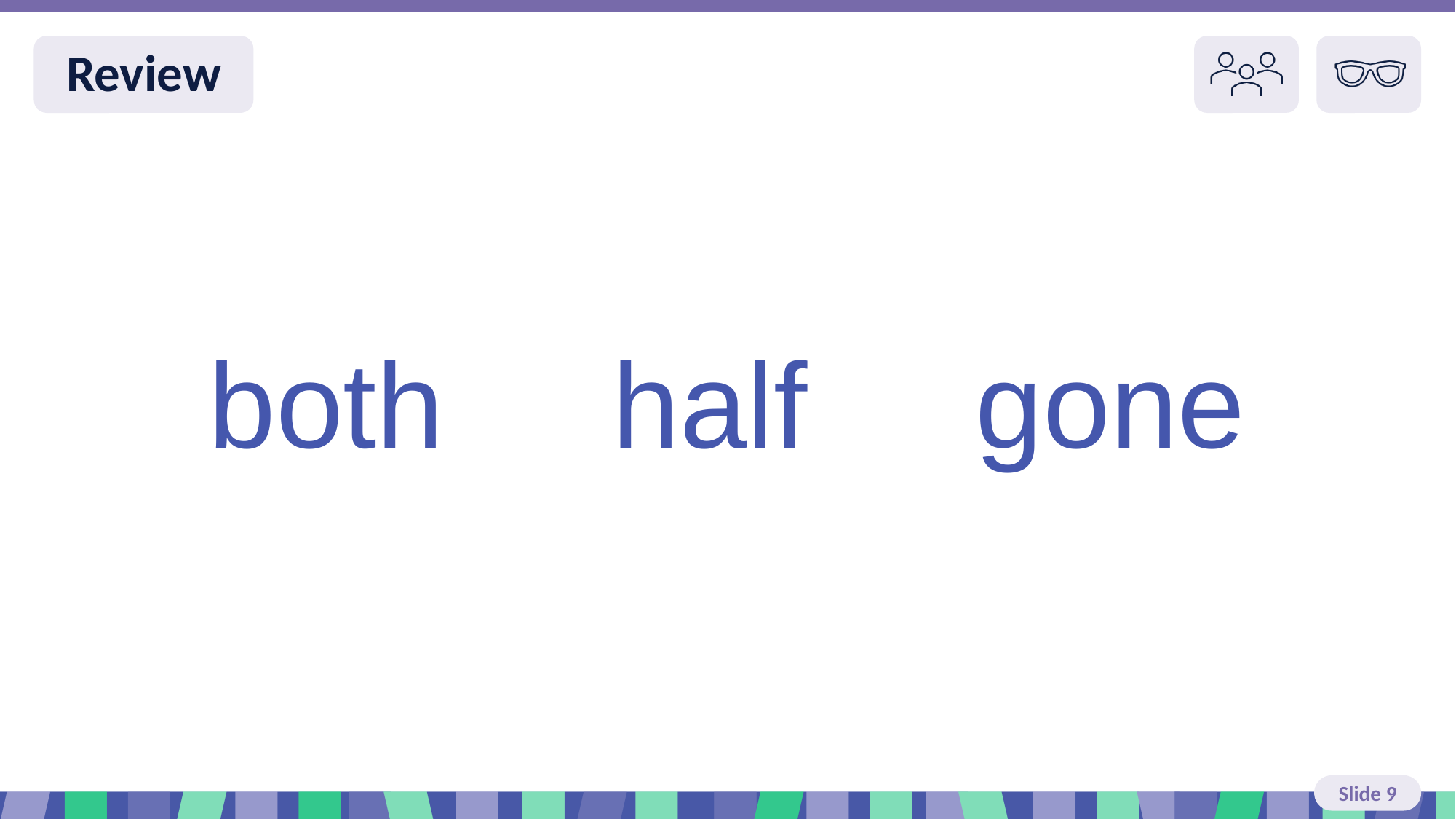

Slide 9 Review You do
both     half     gone